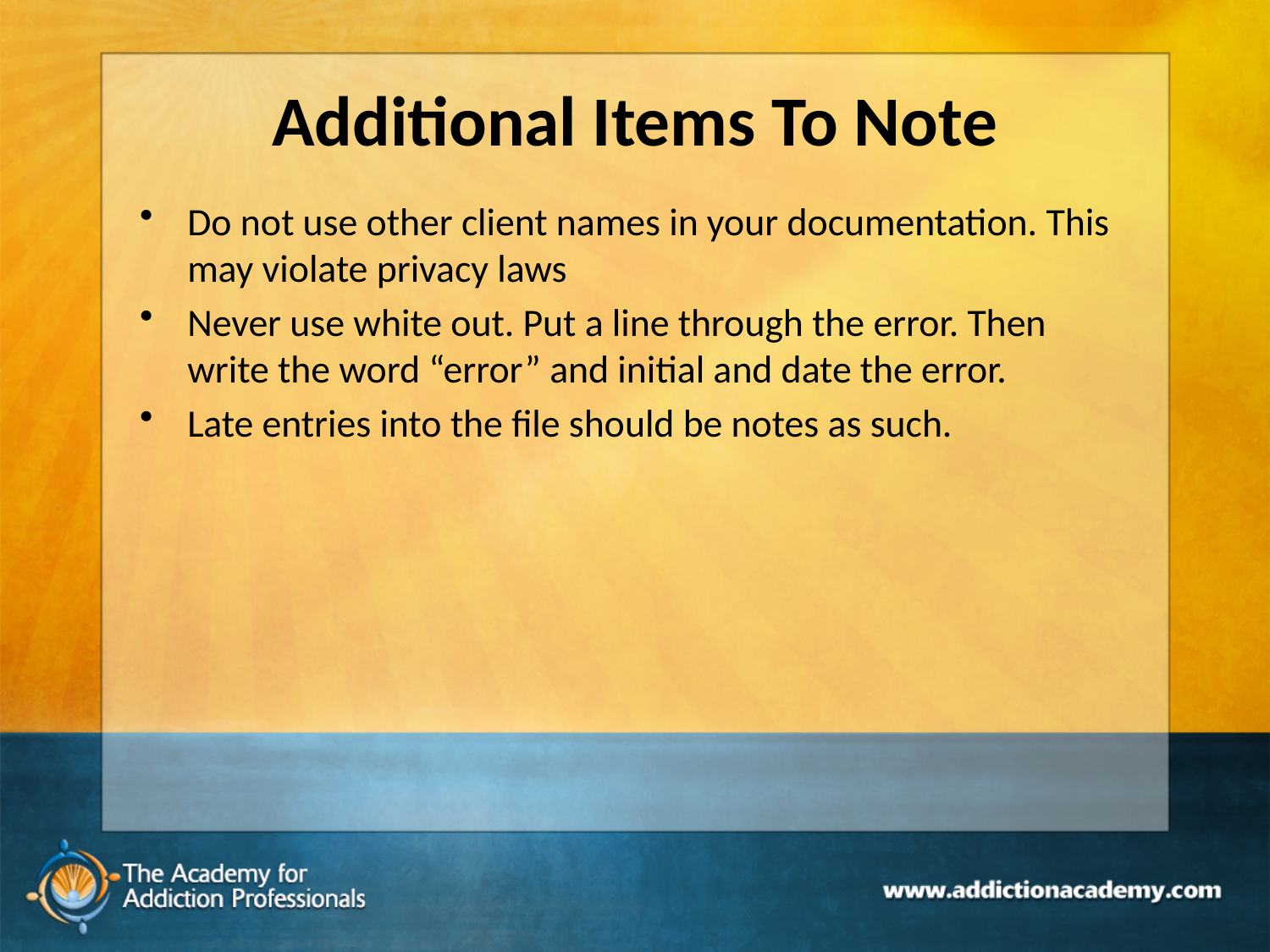

# Additional Items To Note
Do not use other client names in your documentation. This may violate privacy laws
Never use white out. Put a line through the error. Then write the word “error” and initial and date the error.
Late entries into the file should be notes as such.